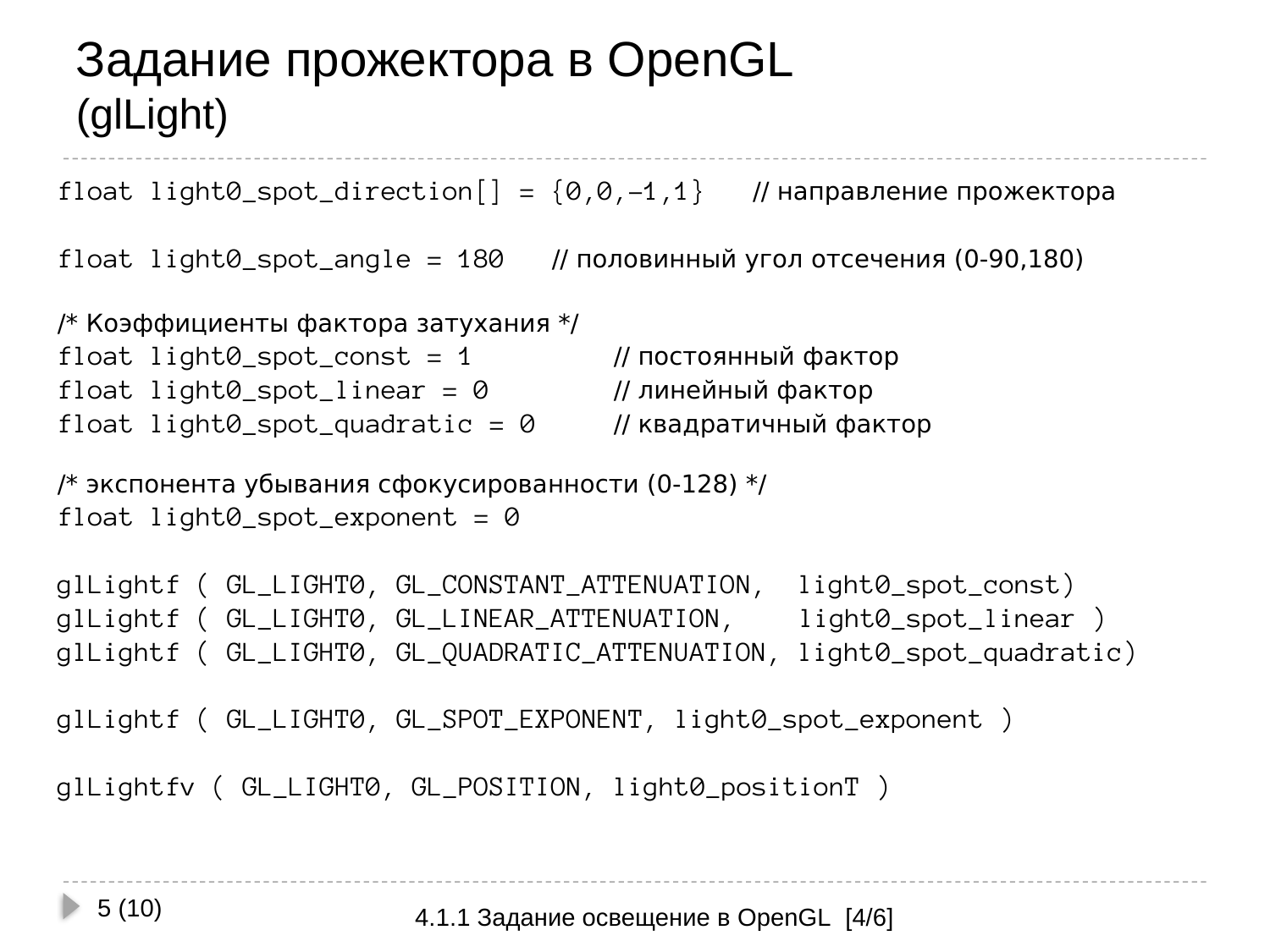

# Задание прожектора в OpenGL (glLight)
float light0_spot_direction[] = {0,0,-1,1}   // направление прожектора

float light0_spot_angle = 180   // половинный угол отсечения (0-90,180)

/* Коэффициенты фактора затухания */
float light0_spot_const = 1         // постоянный фактор
float light0_spot_linear = 0        // линейный фактор
float light0_spot_quadratic = 0     // квадратичный фактор

/* экспонента убывания сфокусированности (0-128) */
float light0_spot_exponent = 0
glLightf ( GL_LIGHT0, GL_CONSTANT_ATTENUATION,  light0_spot_const)
glLightf ( GL_LIGHT0, GL_LINEAR_ATTENUATION,    light0_spot_linear )
glLightf ( GL_LIGHT0, GL_QUADRATIC_ATTENUATION, light0_spot_quadratic)
glLightf ( GL_LIGHT0, GL_SPOT_EXPONENT, light0_spot_exponent )
glLightfv ( GL_LIGHT0, GL_POSITION, light0_positionT )
5 (10)
4.1.1 Задание освещение в OpenGL  [4/6]